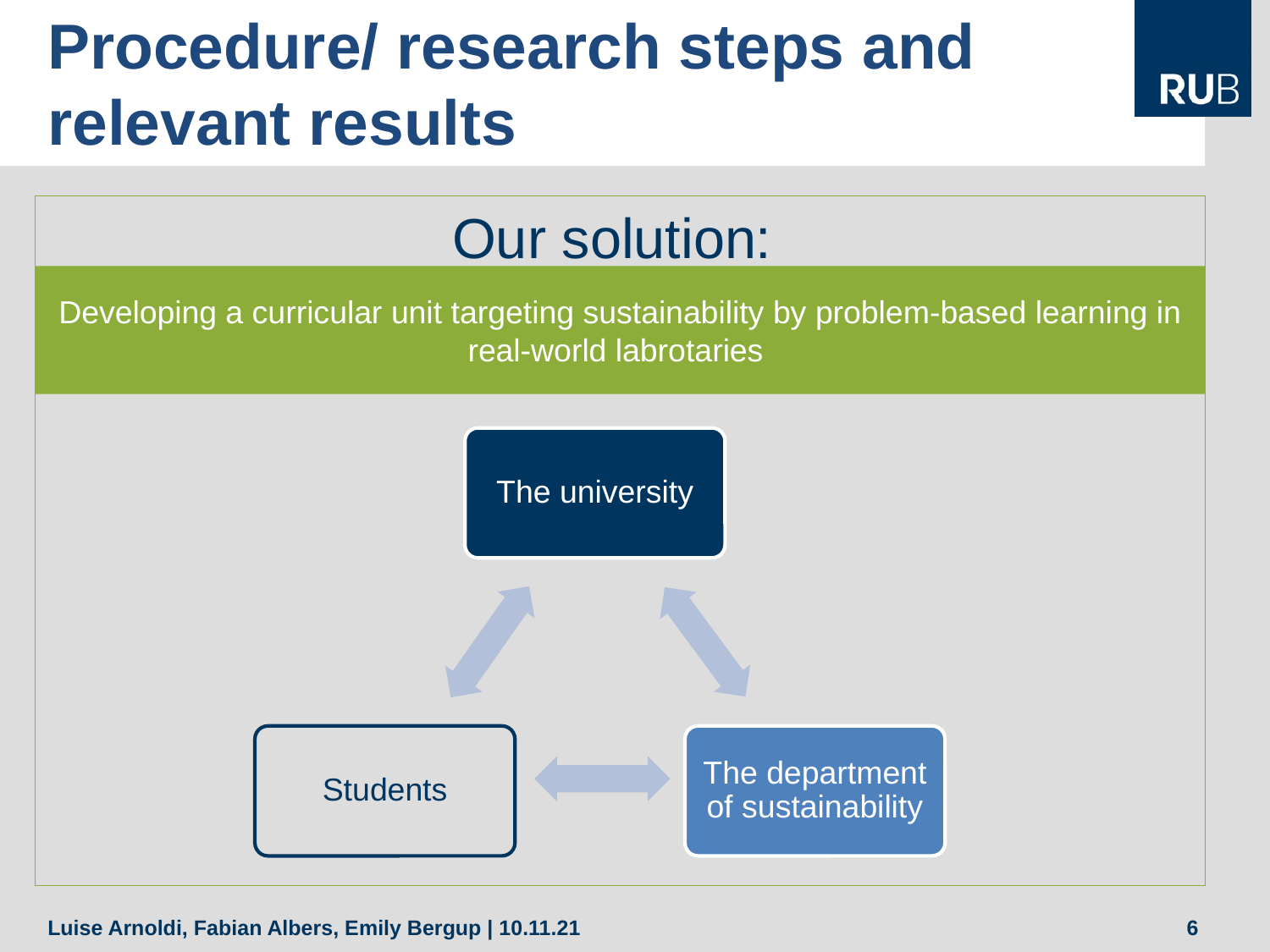

# Procedure/ research steps and relevant results
Our solution:

Developing a curricular unit targeting sustainability by problem-based learning in real-world labrotaries
The university

Students
The department of sustainability

Luise Arnoldi, Fabian Albers, Emily Bergup | 10.11.21
6